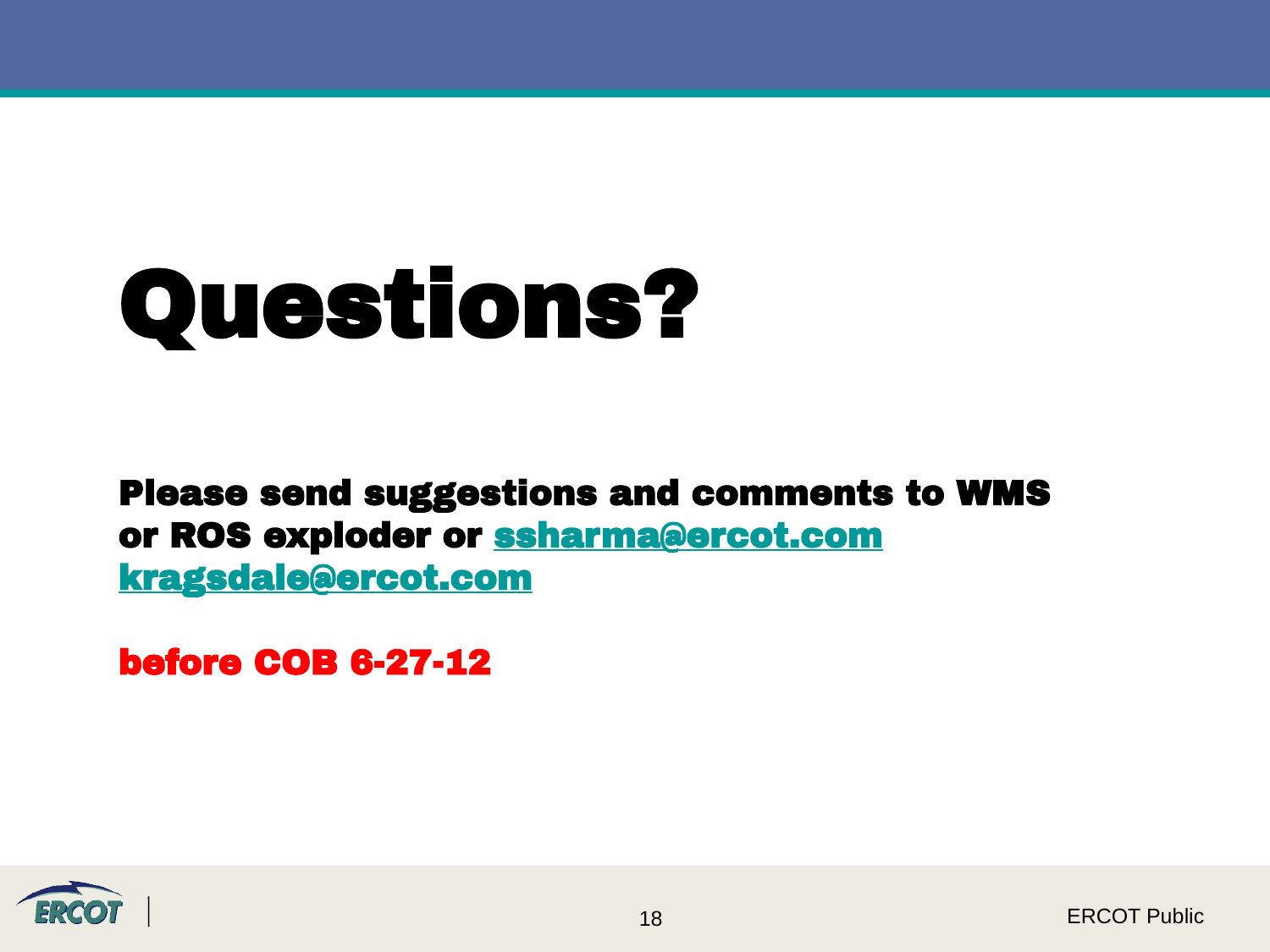

# Questions? Please send suggestions and comments to WMS or ROS exploder or ssharma@ercot.com kragsdale@ercot.com before COB 6-27-12
ERCOT Public